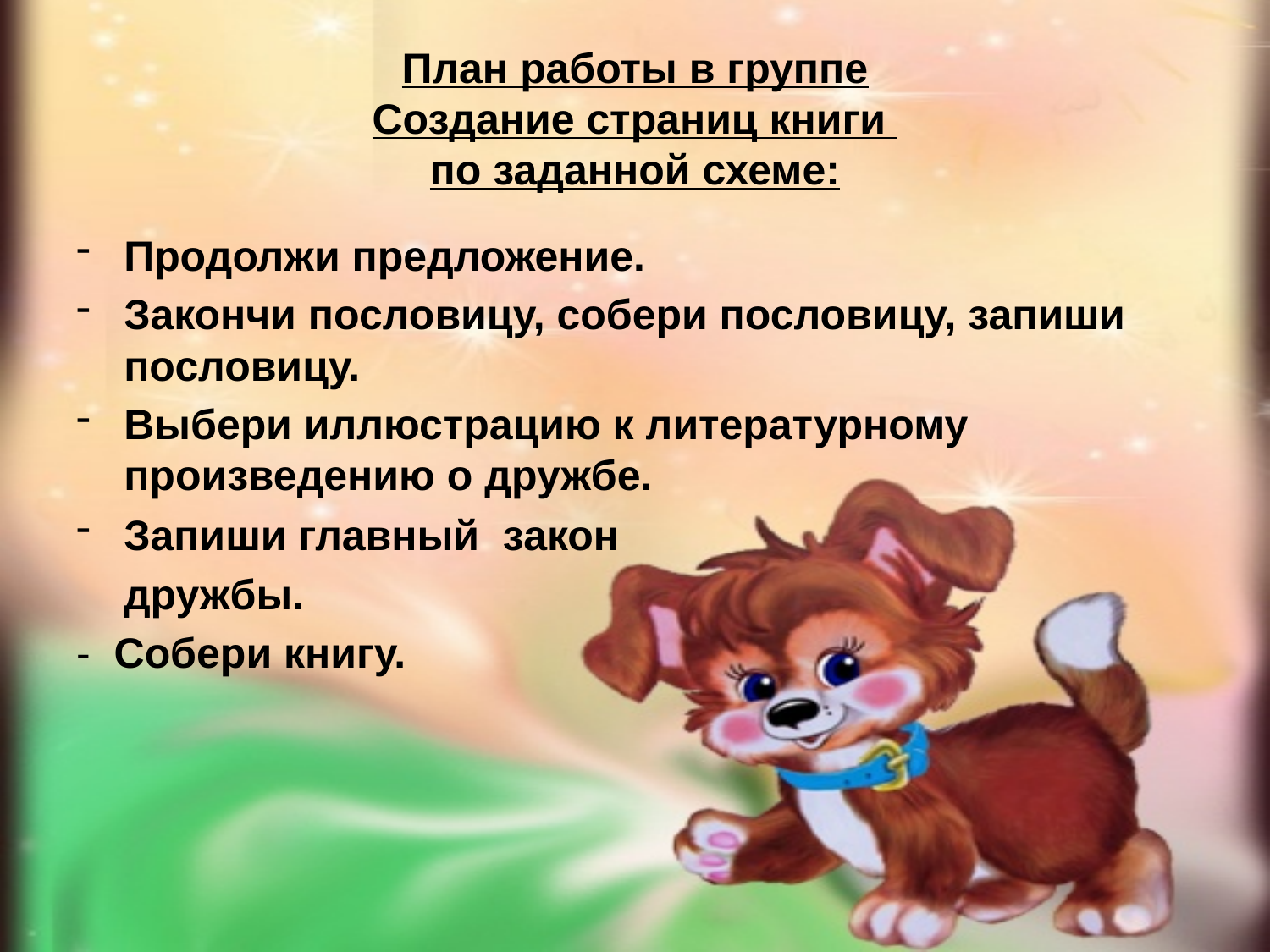

# План работы в группе Создание страниц книги по заданной схеме:
Продолжи предложение.
Закончи пословицу, собери пословицу, запиши пословицу.
Выбери иллюстрацию к литературному произведению о дружбе.
Запиши главный  закон
    дружбы.
-  Собери книгу.